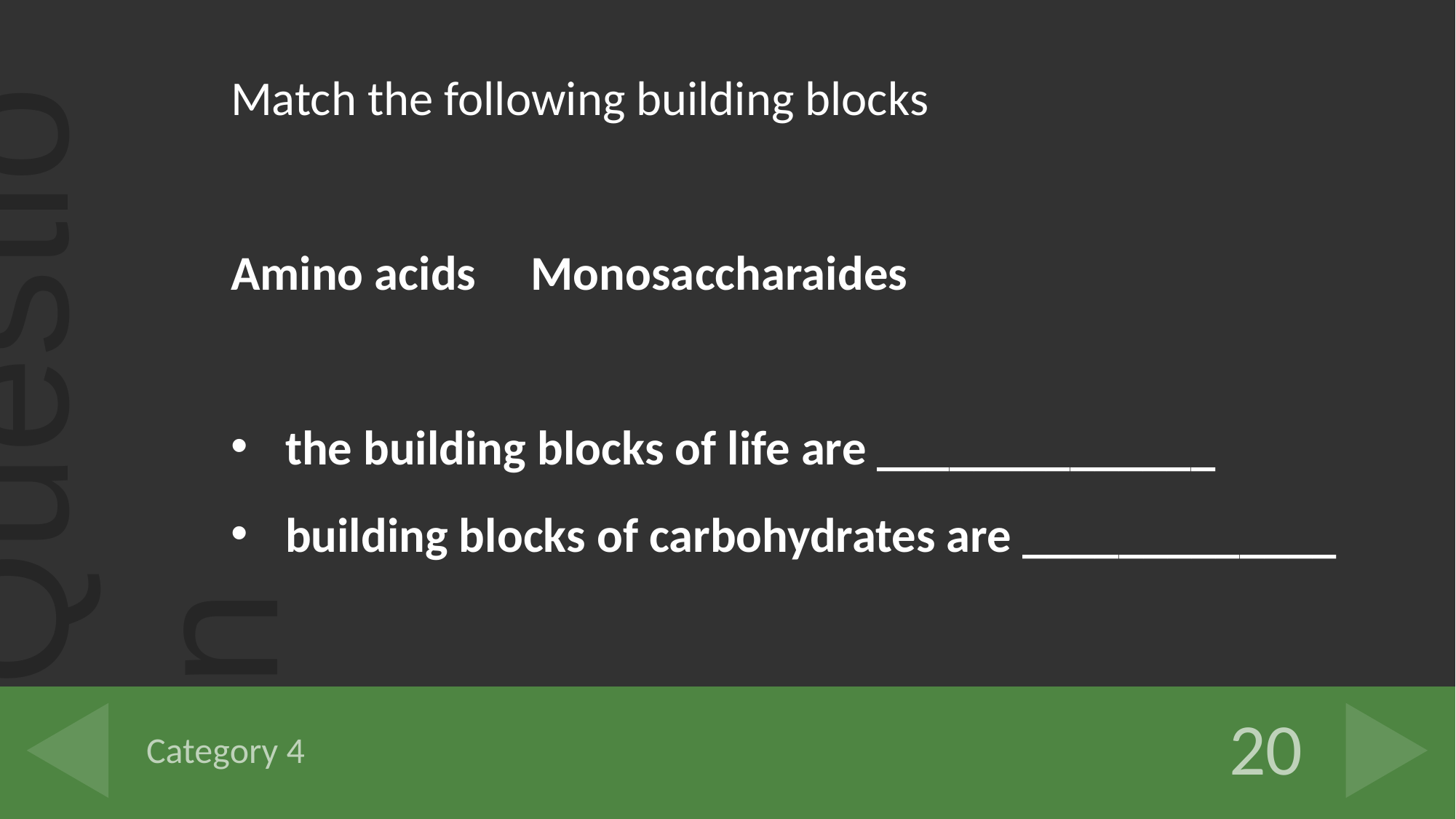

Match the following building blocks

Amino acids     Monosaccharaides

the building blocks of life are ______________
building blocks of carbohydrates are _____________

# Category 4
20